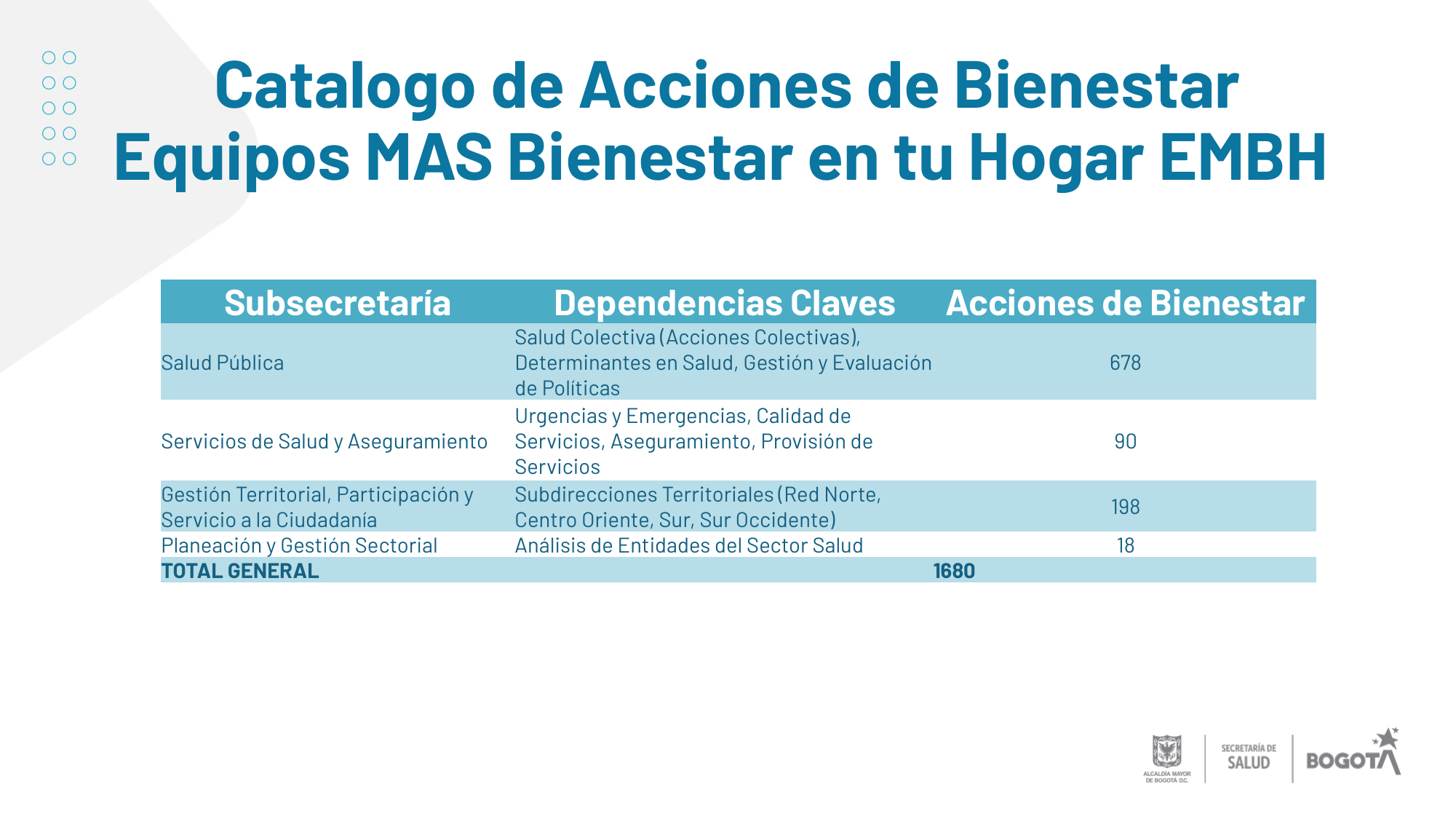

# Catalogo de Acciones de Bienestar Equipos MAS Bienestar en tu Hogar EMBH
| Subsecretaría | Dependencias Claves | Acciones de Bienestar |
| --- | --- | --- |
| Salud Pública | Salud Colectiva (Acciones Colectivas), Determinantes en Salud, Gestión y Evaluación de Políticas | 678 |
| Servicios de Salud y Aseguramiento | Urgencias y Emergencias, Calidad de Servicios, Aseguramiento, Provisión de Servicios | 90 |
| Gestión Territorial, Participación y Servicio a la Ciudadanía | Subdirecciones Territoriales (Red Norte, Centro Oriente, Sur, Sur Occidente) | 198 |
| Planeación y Gestión Sectorial | Análisis de Entidades del Sector Salud | 18 |
| TOTAL GENERAL | 1680 |  |